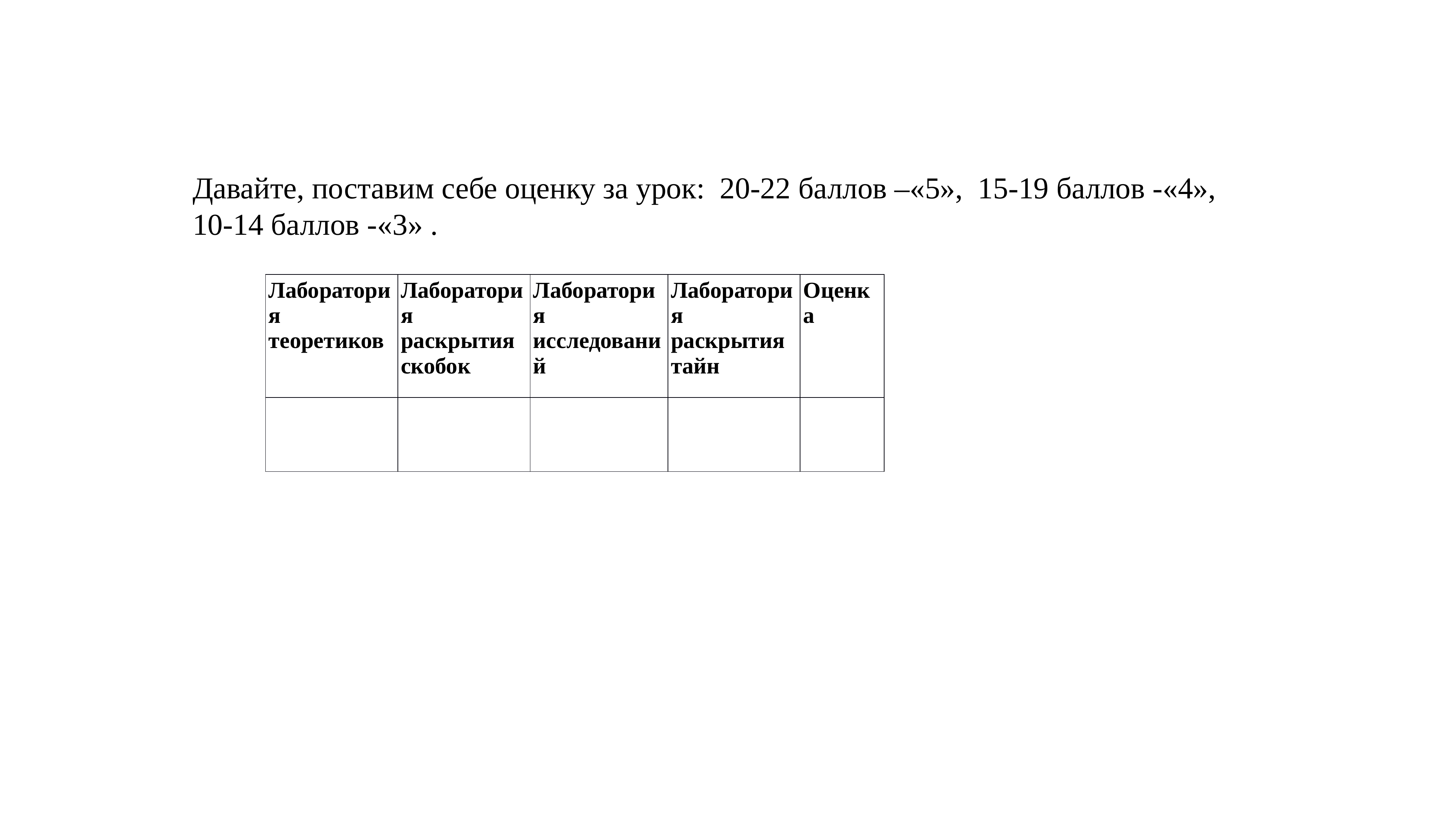

Давайте, поставим себе оценку за урок:  20-22 баллов –«5»,  15-19 баллов -«4», 10-14 баллов -«3» .
| Лаборатория теоретиков | Лаборатория раскрытия скобок | Лаборатория исследований | Лаборатория раскрытия тайн | Оценка |
| --- | --- | --- | --- | --- |
|  |  |  |  |  |